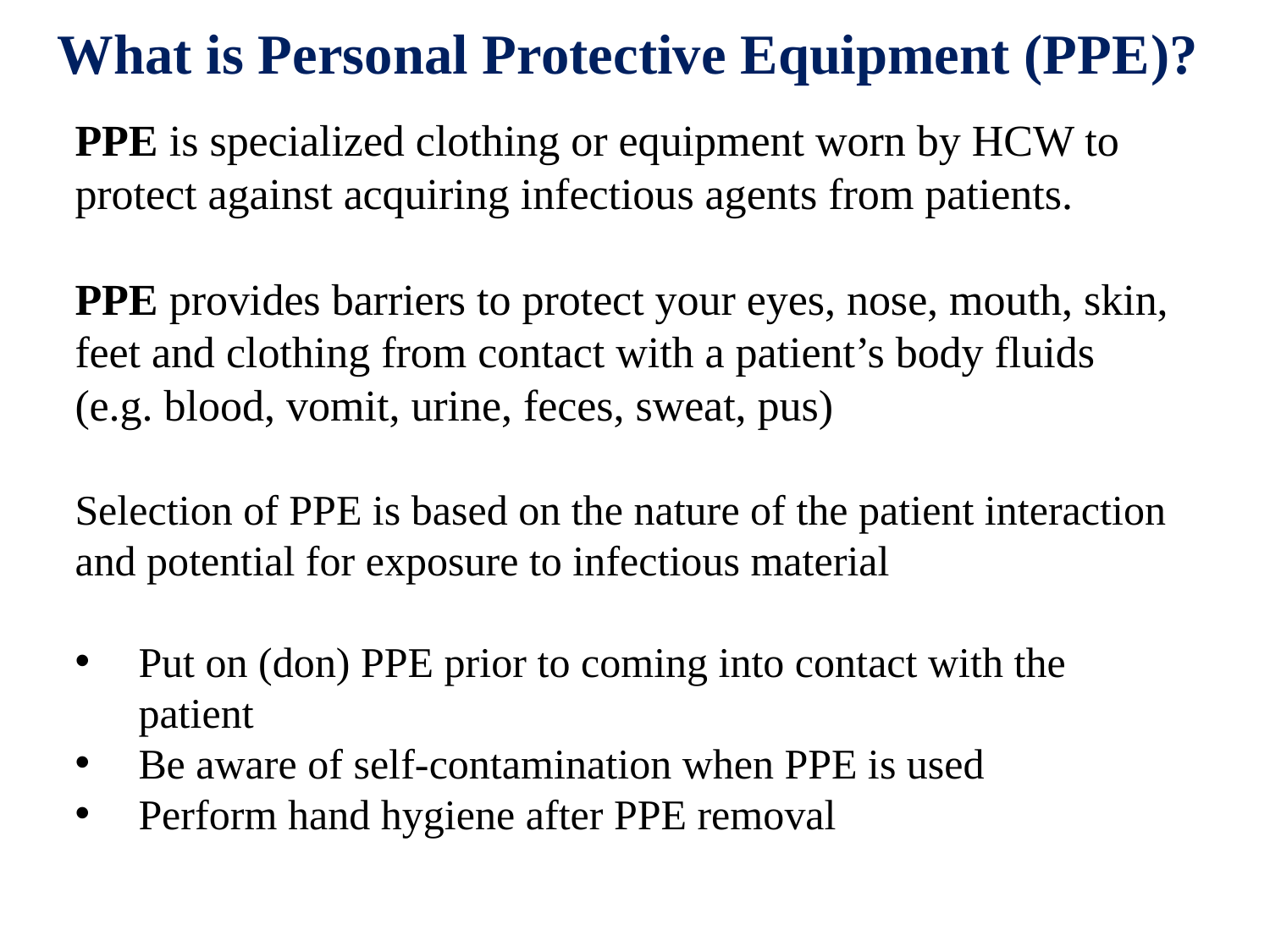

What is Personal Protective Equipment (PPE)?
PPE is specialized clothing or equipment worn by HCW to protect against acquiring infectious agents from patients.

PPE provides barriers to protect your eyes, nose, mouth, skin, feet and clothing from contact with a patient’s body fluids (e.g. blood, vomit, urine, feces, sweat, pus)

Selection of PPE is based on the nature of the patient interaction and potential for exposure to infectious material

Put on (don) PPE prior to coming into contact with the patient
Be aware of self-contamination when PPE is used
Perform hand hygiene after PPE removal
(Siegel JD, CDC Guidelines for Isolation Precaution, 2007 )